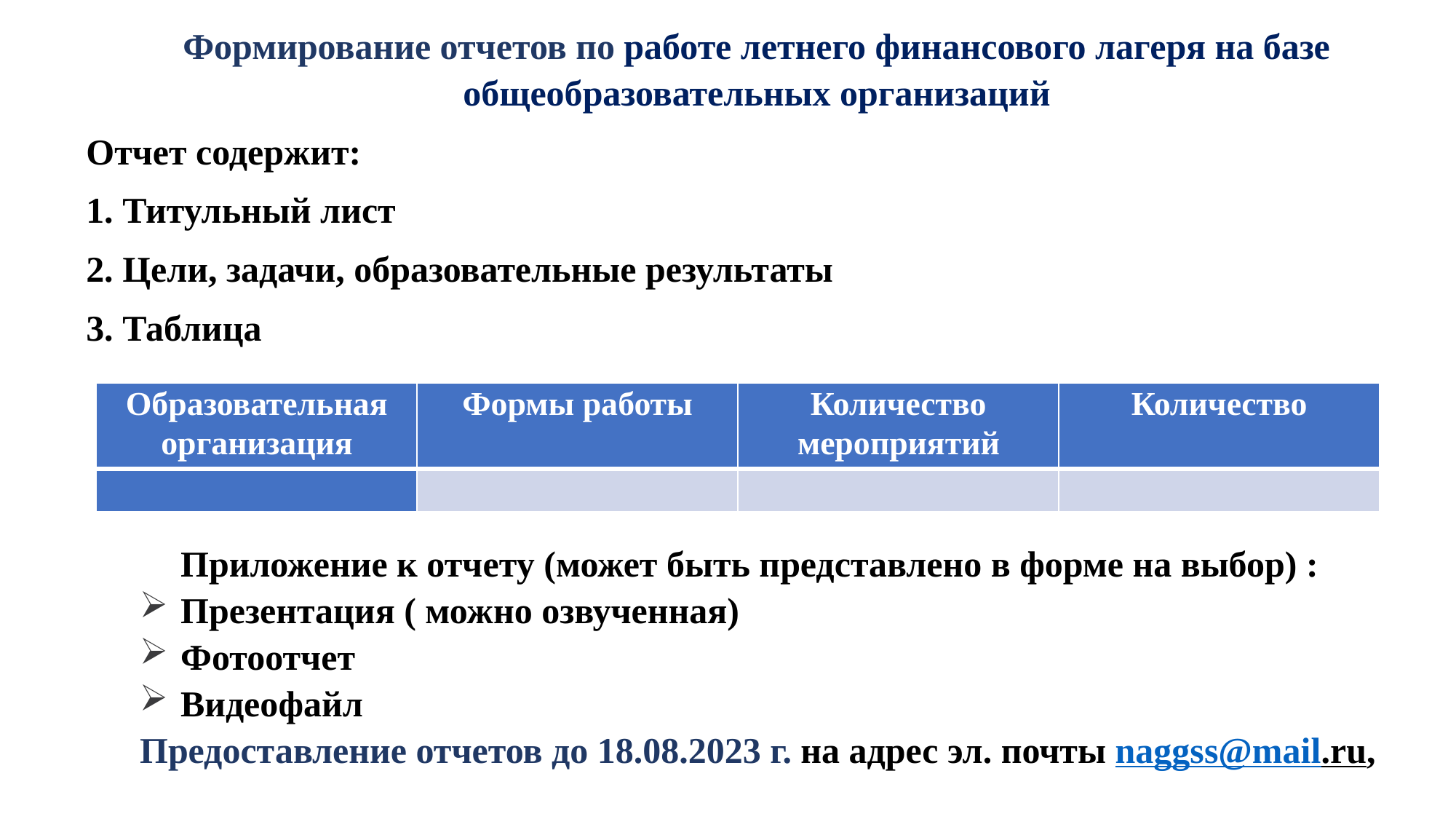

Формирование отчетов по работе летнего финансового лагеря на базе общеобразовательных организаций
Отчет содержит:
1. Титульный лист
2. Цели, задачи, образовательные результаты
3. Таблица

Приложение к отчету (может быть представлено в форме на выбор) :
Презентация ( можно озвученная)
Фотоотчет
Видеофайл
Предоставление отчетов до 18.08.2023 г. на адрес эл. почты naggss@mail.ru, 										elana2005@mail.ru

| Образовательная организация | Формы работы | Количество мероприятий | Количество |
| --- | --- | --- | --- |
|  |  |  |  |